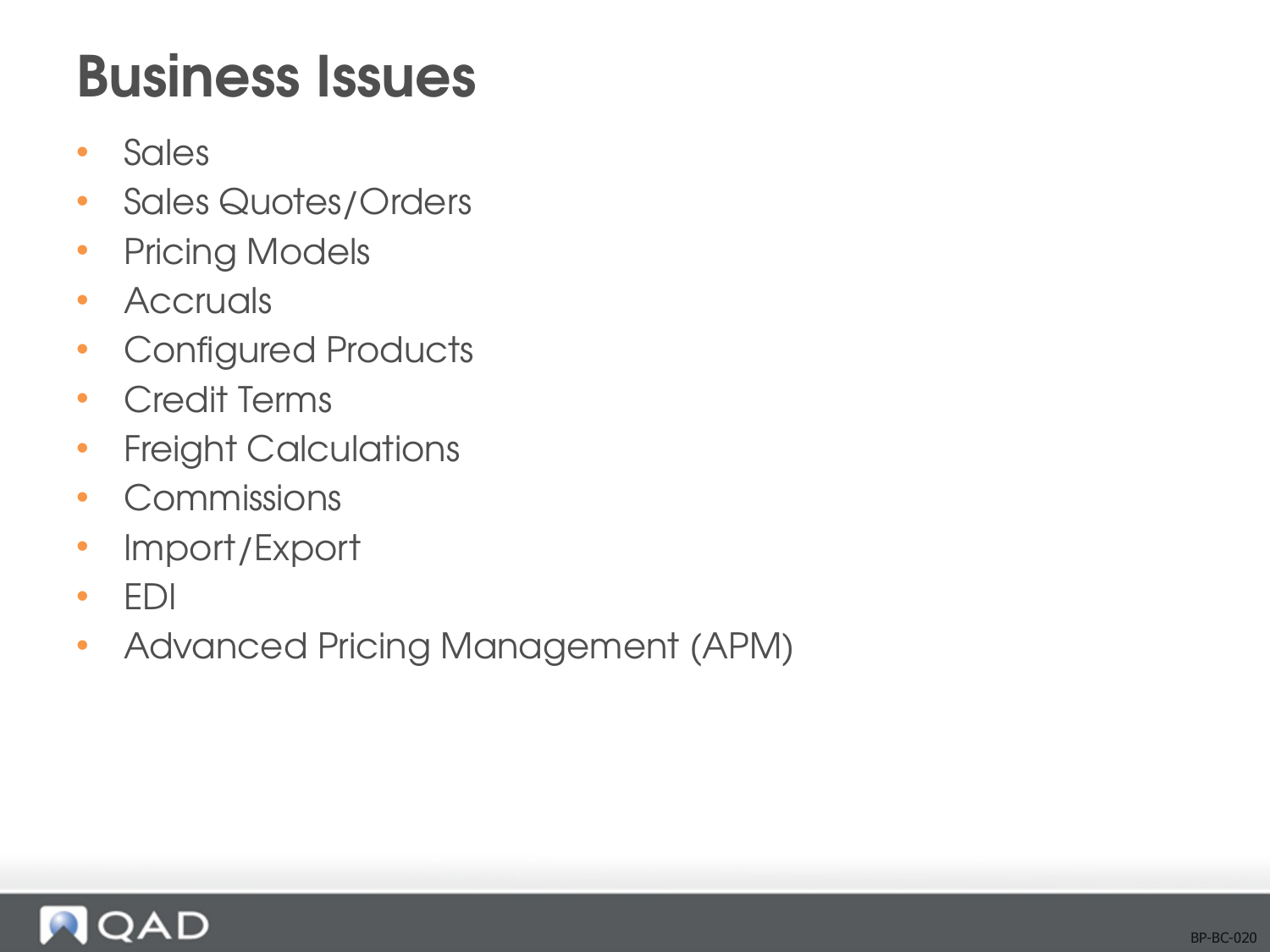

# Business Issues
Sales
Sales Quotes/Orders
Pricing Models
Accruals
Configured Products
Credit Terms
Freight Calculations
Commissions
Import/Export
EDI
Advanced Pricing Management (APM)
BP-BC-020